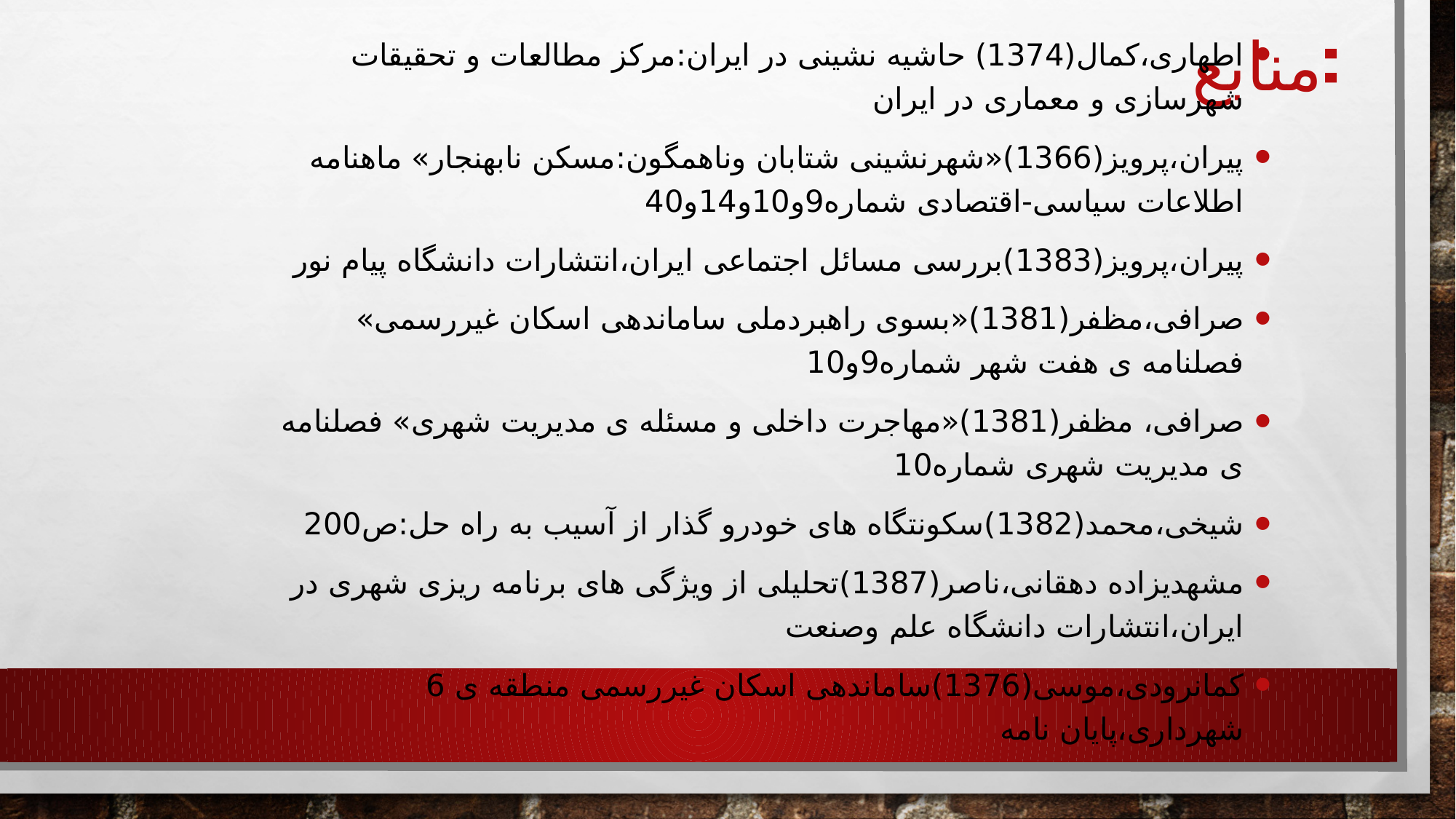

# منابع:
اطهاری،کمال(1374) حاشیه نشینی در ایران:مرکز مطالعات و تحقیقات شهرسازی و معماری در ایران
پیران،پرویز(1366)«شهرنشینی شتابان وناهمگون:مسکن نابهنجار» ماهنامه اطلاعات سیاسی-اقتصادی شماره9و10و14و40
پیران،پرویز(1383)بررسی مسائل اجتماعی ایران،انتشارات دانشگاه پیام نور
صرافی،مظفر(1381)«بسوی راهبردملی ساماندهی اسکان غیررسمی» فصلنامه ی هفت شهر شماره9و10
صرافی، مظفر(1381)«مهاجرت داخلی و مسئله ی مدیریت شهری» فصلنامه ی مدیریت شهری شماره10
شیخی،محمد(1382)سکونتگاه های خودرو گذار از آسیب به راه حل:ص200
مشهدیزاده دهقانی،ناصر(1387)تحلیلی از ویژگی های برنامه ریزی شهری در ایران،انتشارات دانشگاه علم وصنعت
کمانرودی،موسی(1376)ساماندهی اسکان غیررسمی منطقه ی 6 شهرداری،پایان نامه